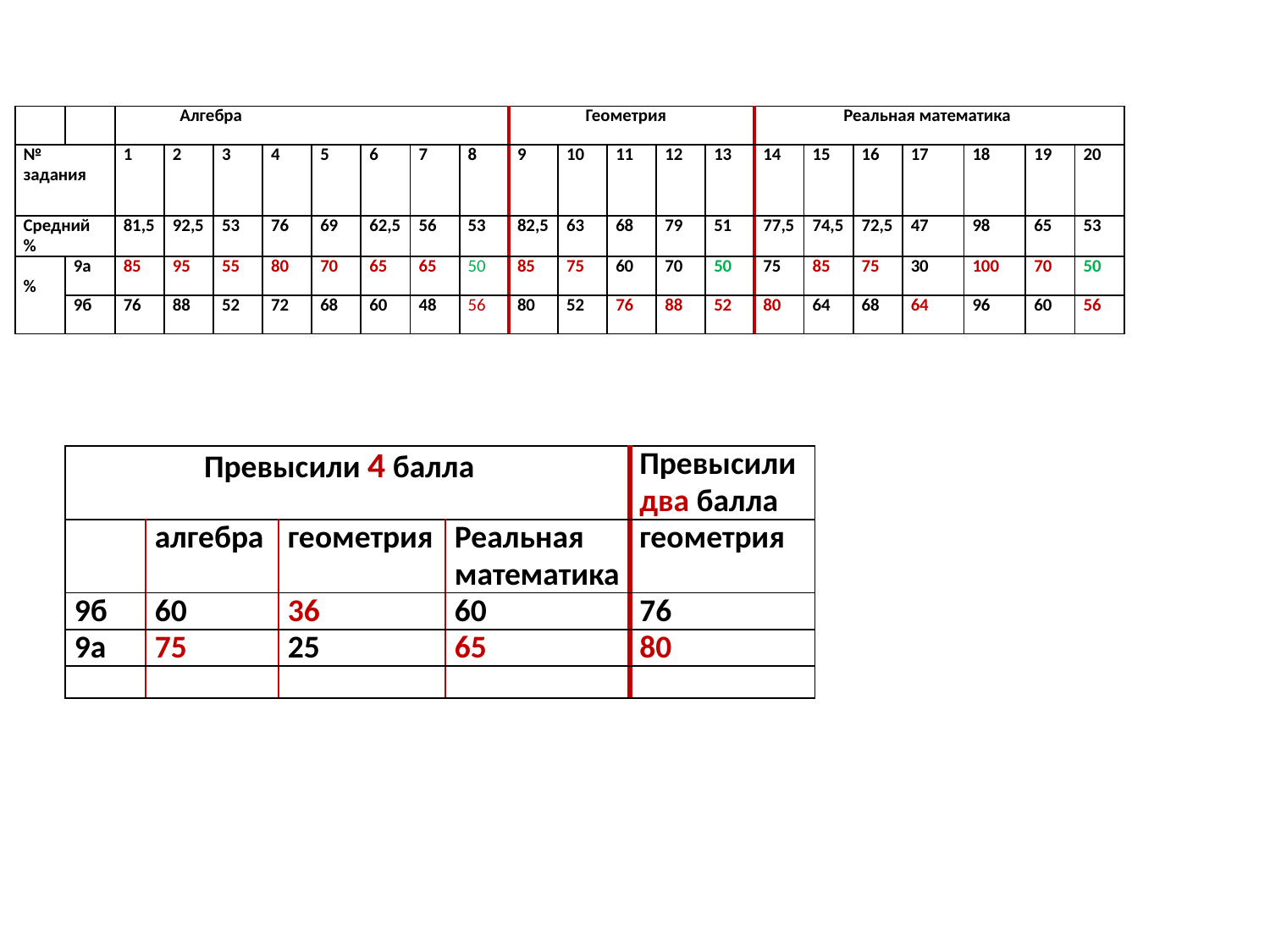

|  |  | Алгебра |  |  |  |  |  |  |  | Геометрия |  |  |  |  | Реальная математика |  |  |  |  |  |  |
| --- | --- | --- | --- | --- | --- | --- | --- | --- | --- | --- | --- | --- | --- | --- | --- | --- | --- | --- | --- | --- | --- |
| № задания |  | 1 | 2 | 3 | 4 | 5 | 6 | 7 | 8 | 9 | 10 | 11 | 12 | 13 | 14 | 15 | 16 | 17 | 18 | 19 | 20 |
| Средний % |  | 81,5 | 92,5 | 53 | 76 | 69 | 62,5 | 56 | 53 | 82,5 | 63 | 68 | 79 | 51 | 77,5 | 74,5 | 72,5 | 47 | 98 | 65 | 53 |
| % | 9а | 85 | 95 | 55 | 80 | 70 | 65 | 65 | 50 | 85 | 75 | 60 | 70 | 50 | 75 | 85 | 75 | 30 | 100 | 70 | 50 |
|  | 9б | 76 | 88 | 52 | 72 | 68 | 60 | 48 | 56 | 80 | 52 | 76 | 88 | 52 | 80 | 64 | 68 | 64 | 96 | 60 | 56 |
| Превысили 4 балла |  |  |  | Превысили два балла |
| --- | --- | --- | --- | --- |
|  | алгебра | геометрия | Реальная математика | геометрия |
| 9б | 60 | 36 | 60 | 76 |
| 9а | 75 | 25 | 65 | 80 |
|  |  |  |  |  |